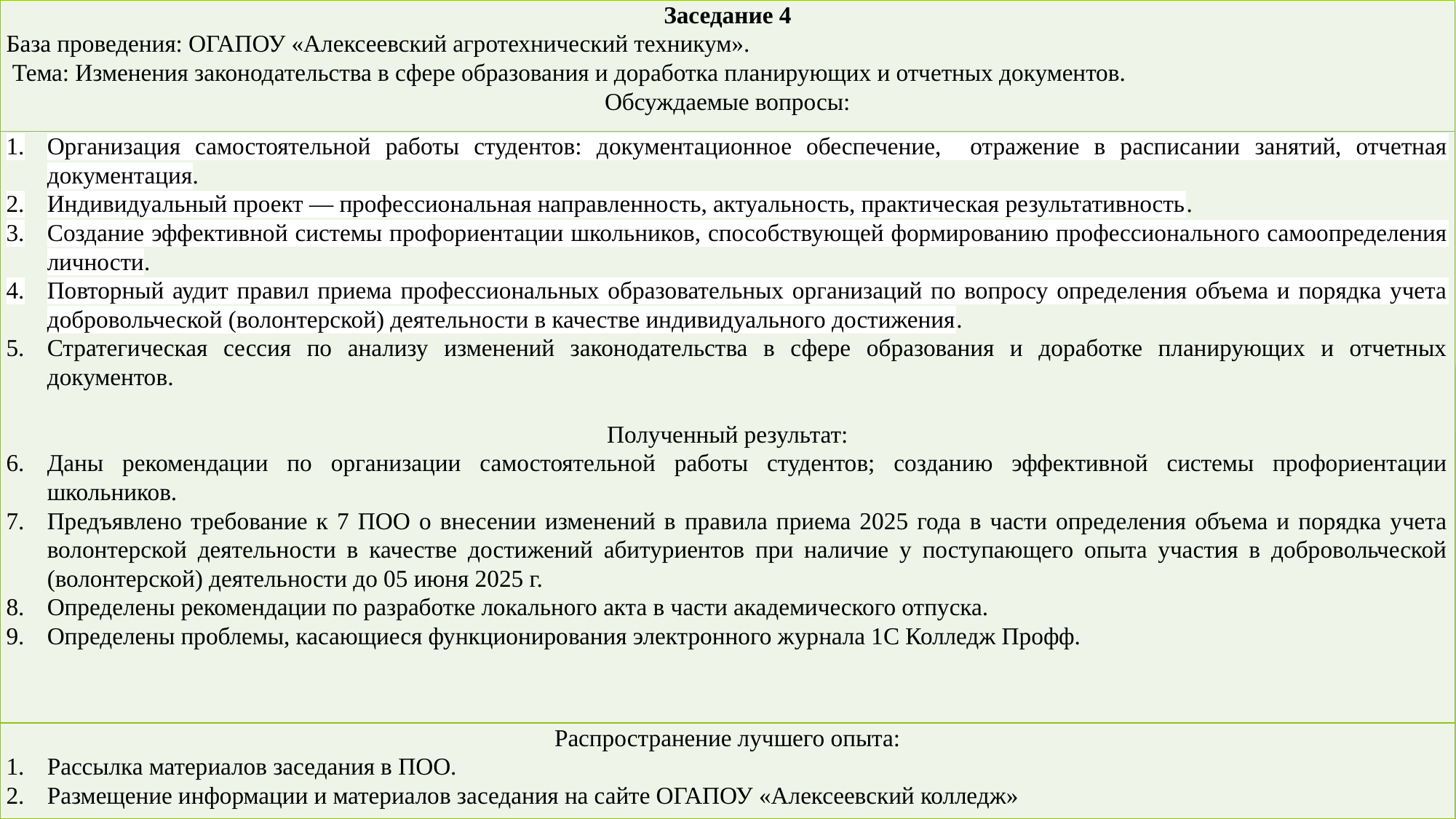

| Заседание 4 База проведения: ОГАПОУ «Алексеевский агротехнический техникум». Тема: Изменения законодательства в сфере образования и доработка планирующих и отчетных документов. Обсуждаемые вопросы: |
| --- |
| Организация самостоятельной работы студентов: документационное обеспечение, отражение в расписании занятий, отчетная документация. Индивидуальный проект — профессиональная направленность, актуальность, практическая результативность. Создание эффективной системы профориентации школьников, способствующей формированию профессионального самоопределения личности. Повторный аудит правил приема профессиональных образовательных организаций по вопросу определения объема и порядка учета добровольческой (волонтерской) деятельности в качестве индивидуального достижения. Стратегическая сессия по анализу изменений законодательства в сфере образования и доработке планирующих и отчетных документов.   Полученный результат: Даны рекомендации по организации самостоятельной работы студентов; созданию эффективной системы профориентации школьников. Предъявлено требование к 7 ПОО о внесении изменений в правила приема 2025 года в части определения объема и порядка учета волонтерской деятельности в качестве достижений абитуриентов при наличие у поступающего опыта участия в добровольческой (волонтерской) деятельности до 05 июня 2025 г. Определены рекомендации по разработке локального акта в части академического отпуска. Определены проблемы, касающиеся функционирования электронного журнала 1С Колледж Профф. |
| Распространение лучшего опыта: Рассылка материалов заседания в ПОО. Размещение информации и материалов заседания на сайте ОГАПОУ «Алексеевский колледж» |